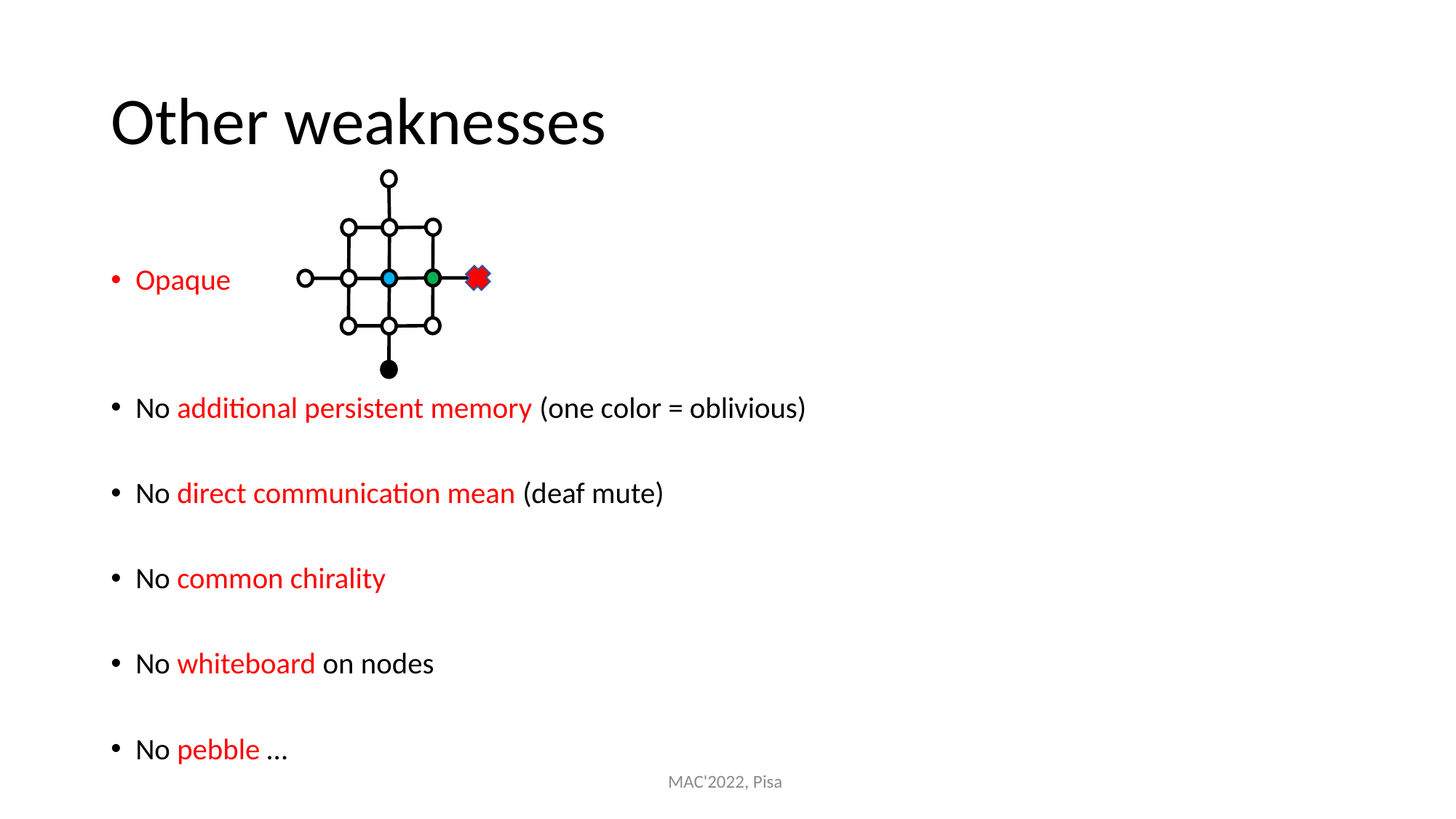

# Other weaknesses

Opaque

No additional persistent memory (one color = oblivious)

No direct communication mean (deaf mute)

No common chirality

No whiteboard on nodes

No pebble …
MAC'2022, Pisa